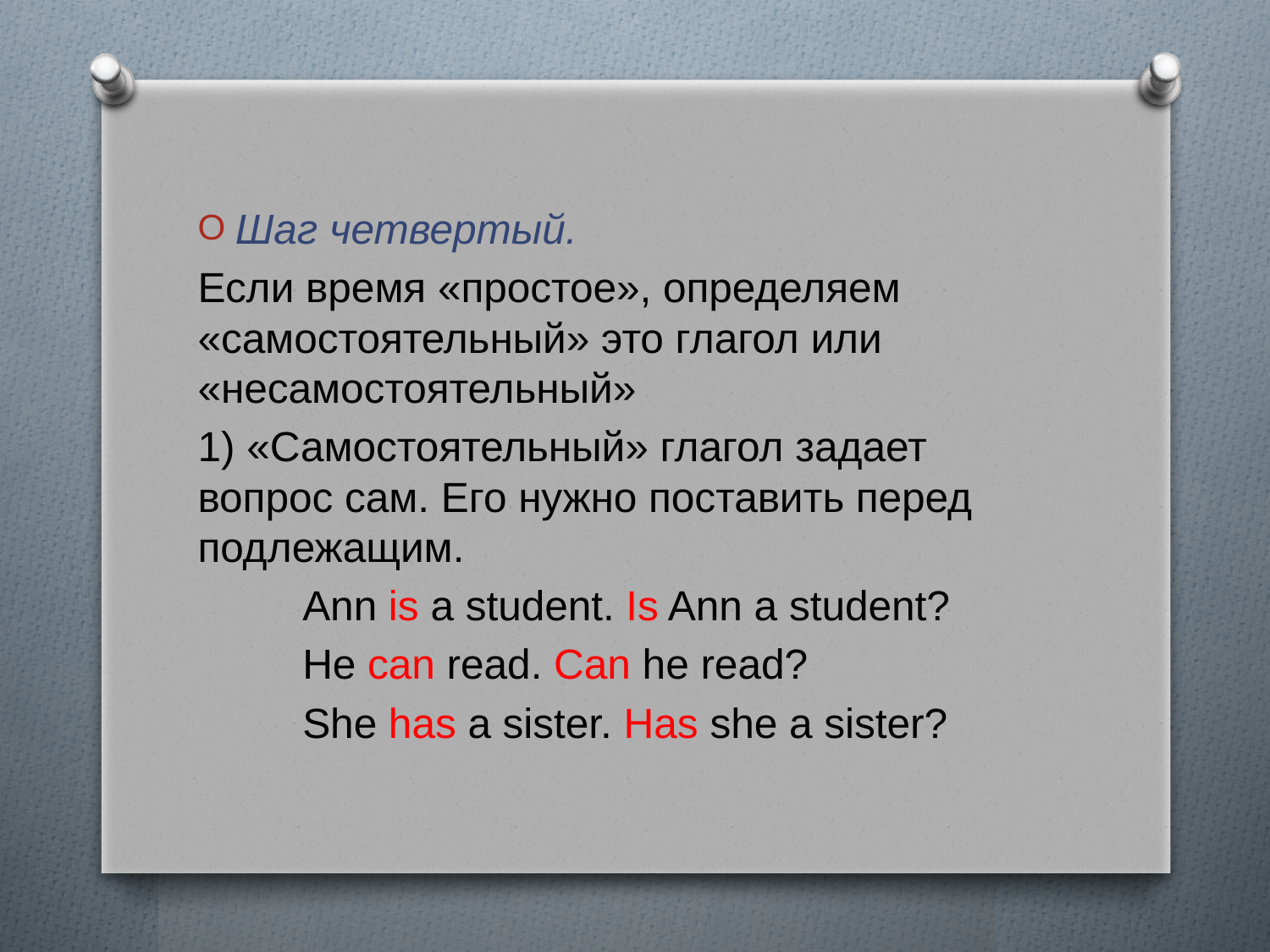

Шаг четвертый.
Если время «простое», определяем «самостоятельный» это глагол или «несамостоятельный»
1) «Самостоятельный» глагол задает вопрос сам. Его нужно поставить перед подлежащим.
         Ann is a student. Is Ann a student?
         He can read. Can he read?
         She has a sister. Has she a sister?